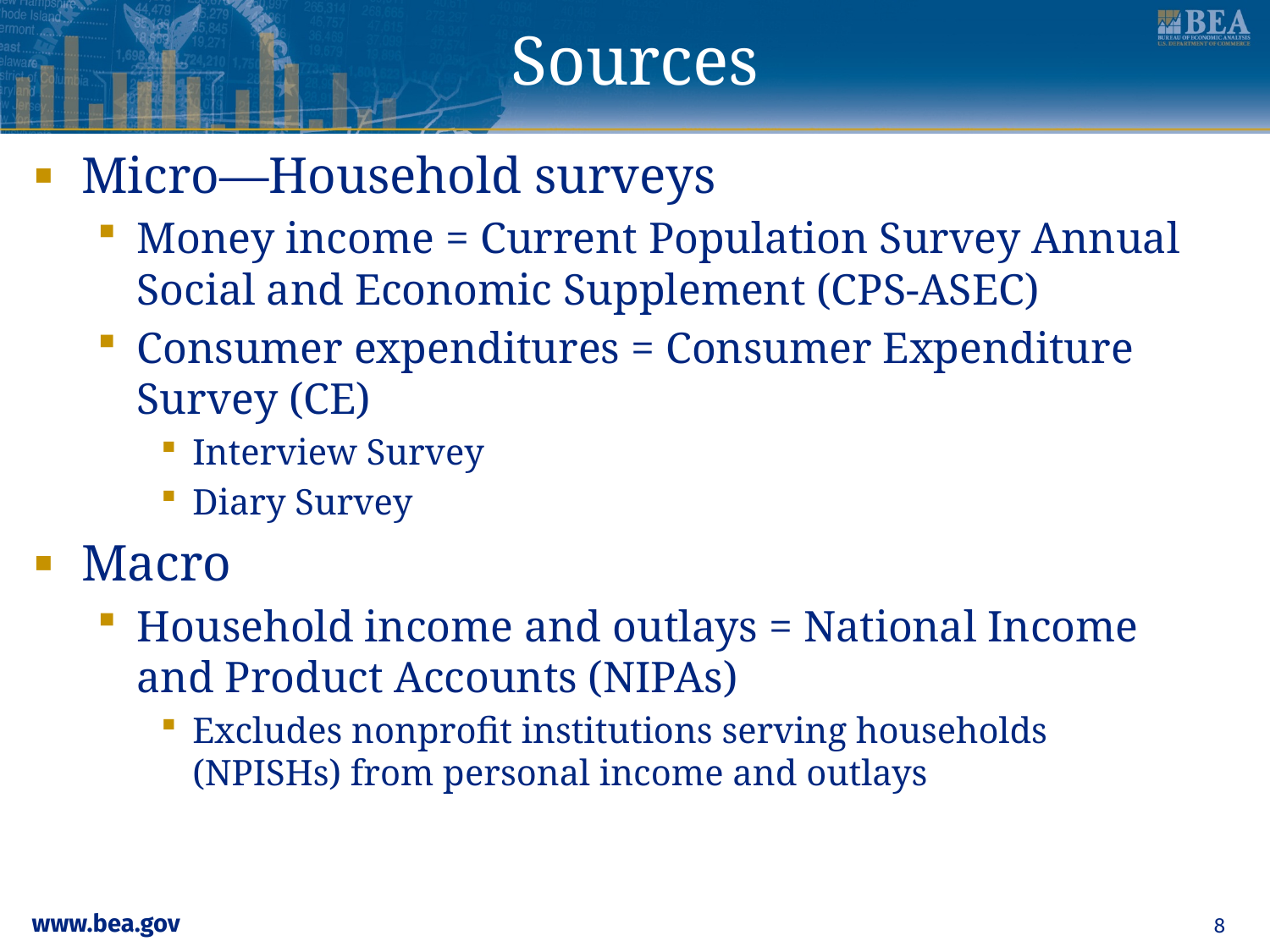

# Sources
Micro—Household surveys
Money income = Current Population Survey Annual Social and Economic Supplement (CPS-ASEC)
Consumer expenditures = Consumer Expenditure Survey (CE)
Interview Survey
Diary Survey
Macro
Household income and outlays = National Income and Product Accounts (NIPAs)
Excludes nonprofit institutions serving households (NPISHs) from personal income and outlays
8